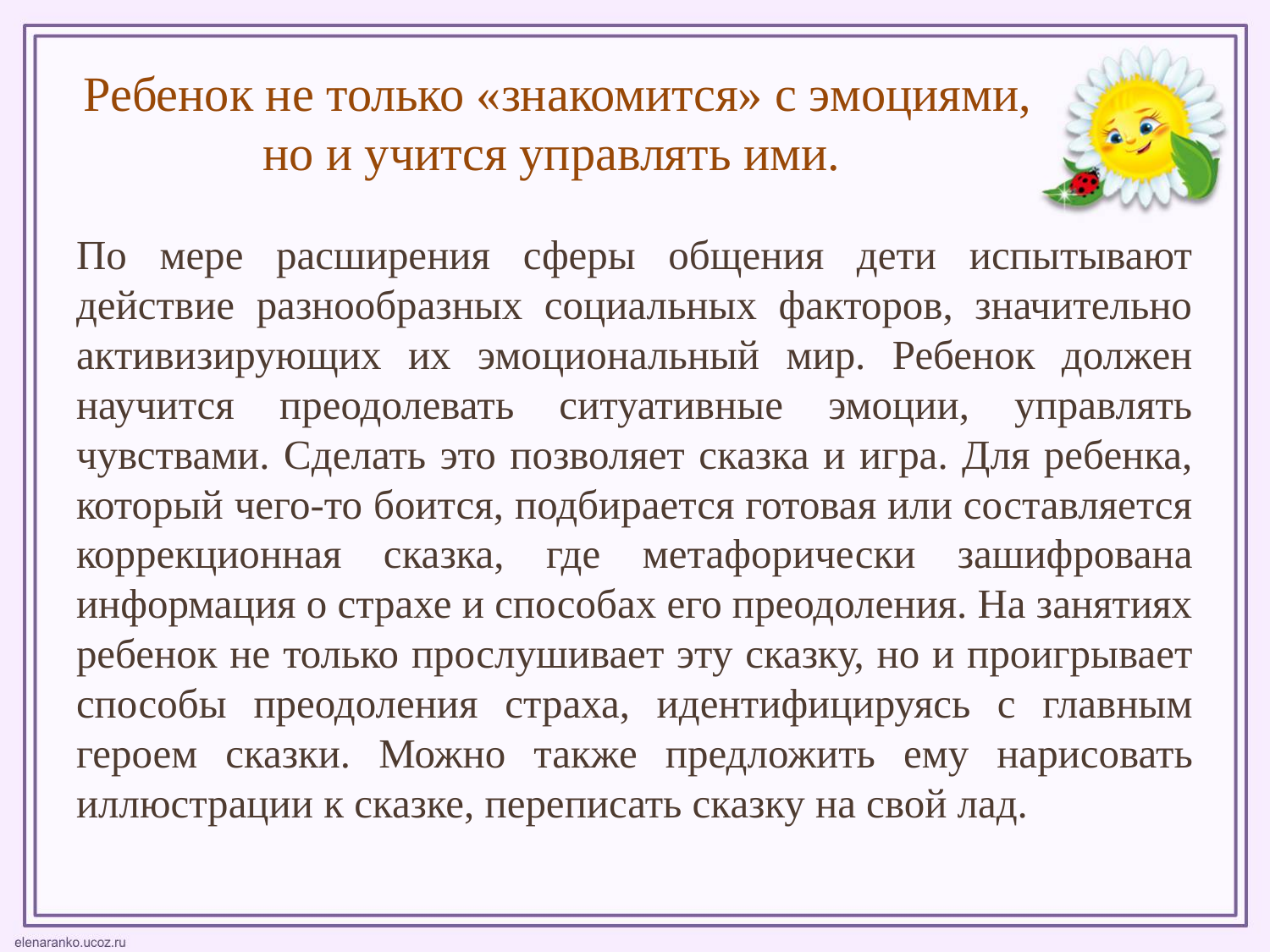

# Ребенок не только «знакомится» с эмоциями, но и учится управлять ими.
По мере расширения сферы общения дети испытывают действие разнообразных социальных факторов, значительно активизирующих их эмоциональный мир. Ребенок должен научится преодолевать ситуативные эмоции, управлять чувствами. Сделать это позволяет сказка и игра. Для ребенка, который чего-то боится, подбирается готовая или составляется коррекционная сказка, где метафорически зашифрована информация о страхе и способах его преодоления. На занятиях ребенок не только прослушивает эту сказку, но и проигрывает способы преодоления страха, идентифицируясь с главным героем сказки. Можно также предложить ему нарисовать иллюстрации к сказке, переписать сказку на свой лад.